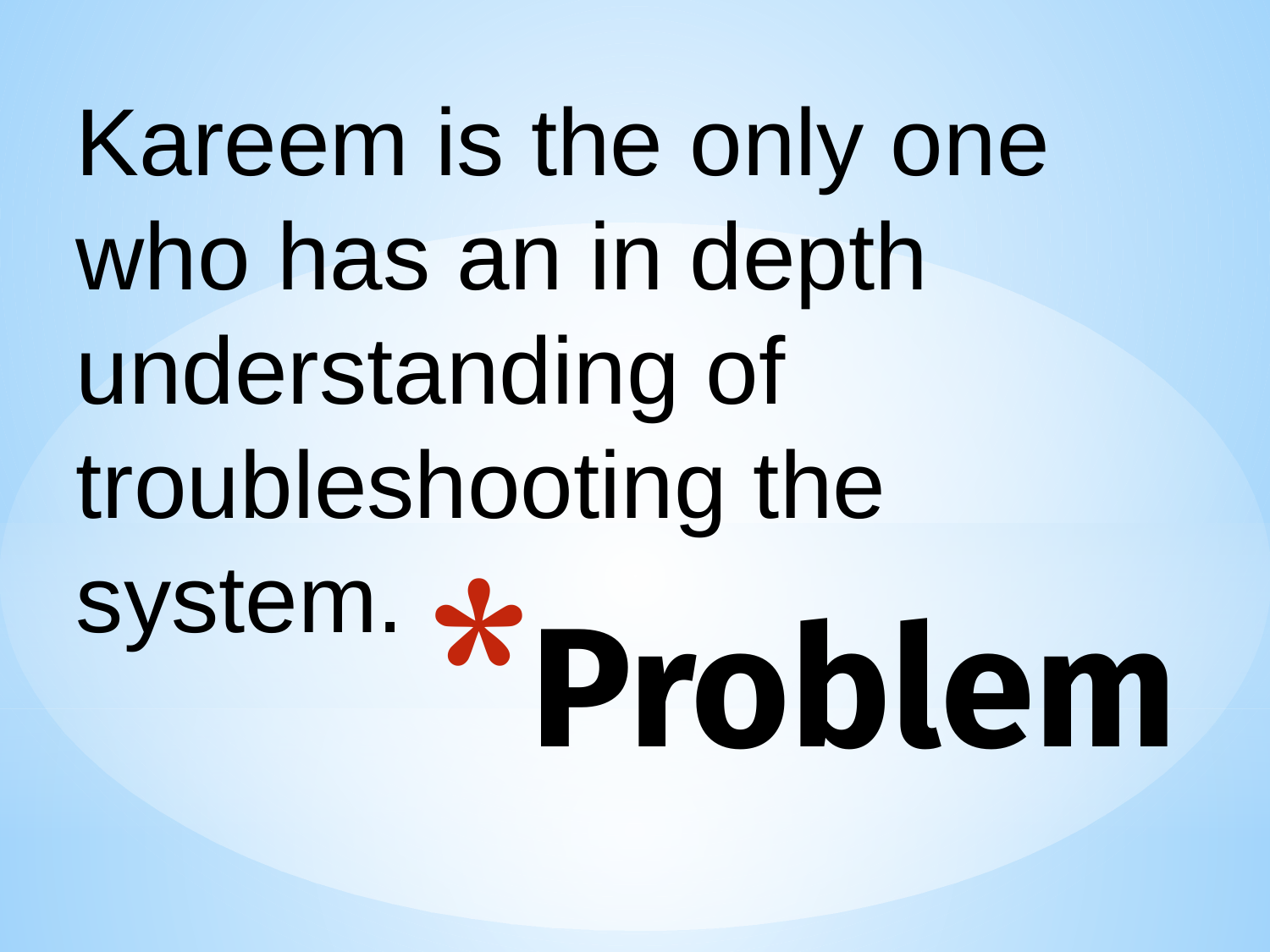

Kareem is the only one who has an in depth understanding of troubleshooting the system.
# Problem